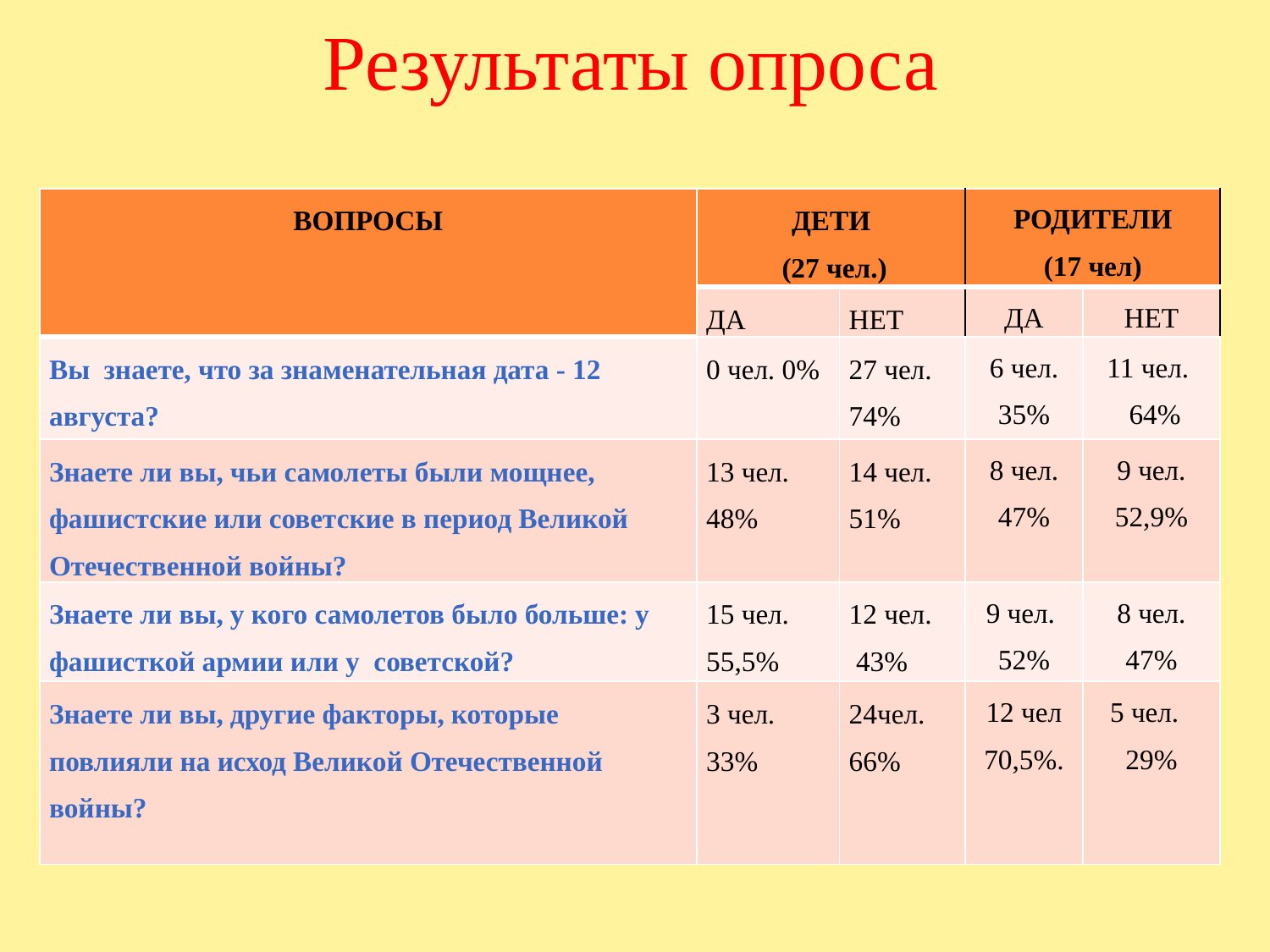

# Результаты опроса
| ВОПРОСЫ | ДЕТИ (27 чел.) |  | РОДИТЕЛИ (17 чел) |  |
| --- | --- | --- | --- | --- |
|  | ДА | НЕТ | ДА | НЕТ |
| Вы знаете, что за знаменательная дата - 12 августа? | 0 чел. 0% | 27 чел. 74% | 6 чел. 35% | 11 чел. 64% |
| Знаете ли вы, чьи самолеты были мощнее, фашистские или советские в период Великой Отечественной войны? | 13 чел. 48% | 14 чел. 51% | 8 чел. 47% | 9 чел. 52,9% |
| Знаете ли вы, у кого самолетов было больше: у фашисткой армии или у советской? | 15 чел. 55,5% | 12 чел. 43% | 9 чел. 52% | 8 чел. 47% |
| Знаете ли вы, другие факторы, которые повлияли на исход Великой Отечественной войны? | 3 чел. 33% | 24чел. 66% | 12 чел 70,5%. | 5 чел. 29% |